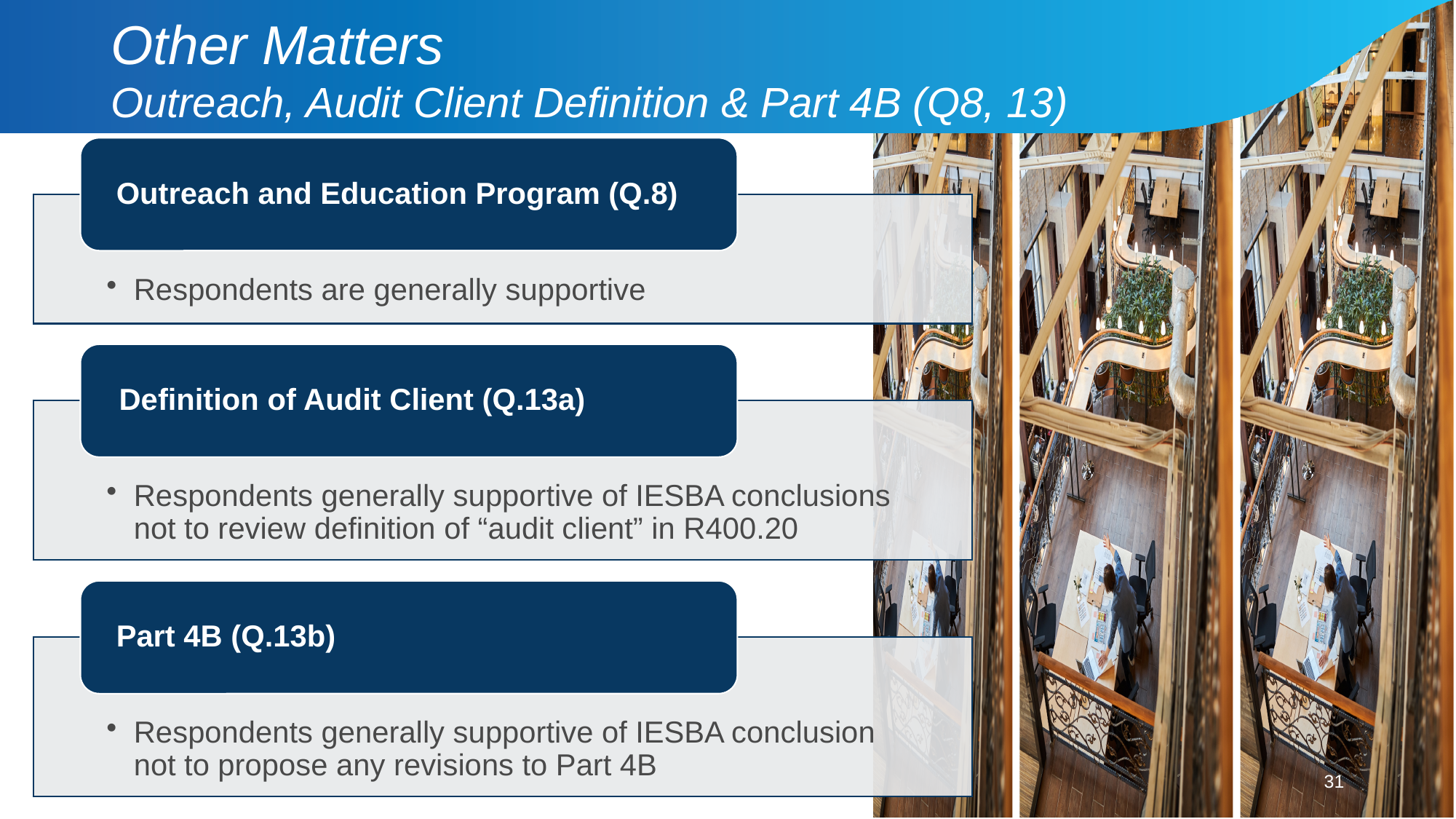

# Other Matters Outreach, Audit Client Definition & Part 4B (Q8, 13)
Respondents are generally supportive
Outreach and Education Program (Q.8)
Respondents generally supportive of IESBA conclusions not to review definition of “audit client” in R400.20
Definition of Audit Client (Q.13a)
Respondents generally supportive of IESBA conclusion not to propose any revisions to Part 4B
Part 4B (Q.13b)
31